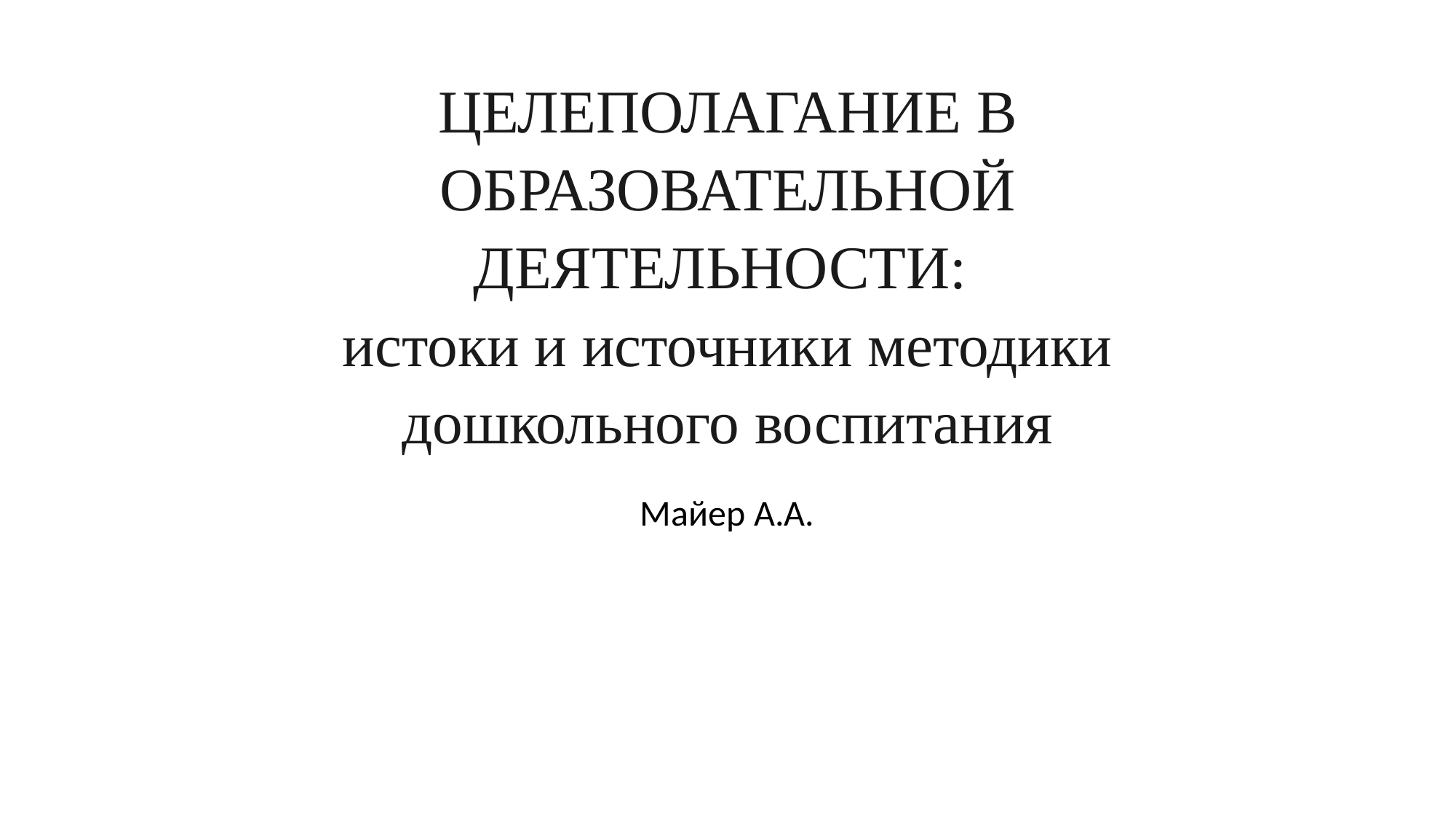

# ЦЕЛЕПОЛАГАНИЕ В ОБРАЗОВАТЕЛЬНОЙ ДЕЯТЕЛЬНОСТИ: истоки и источники методики дошкольного воспитания

Майер А.А.